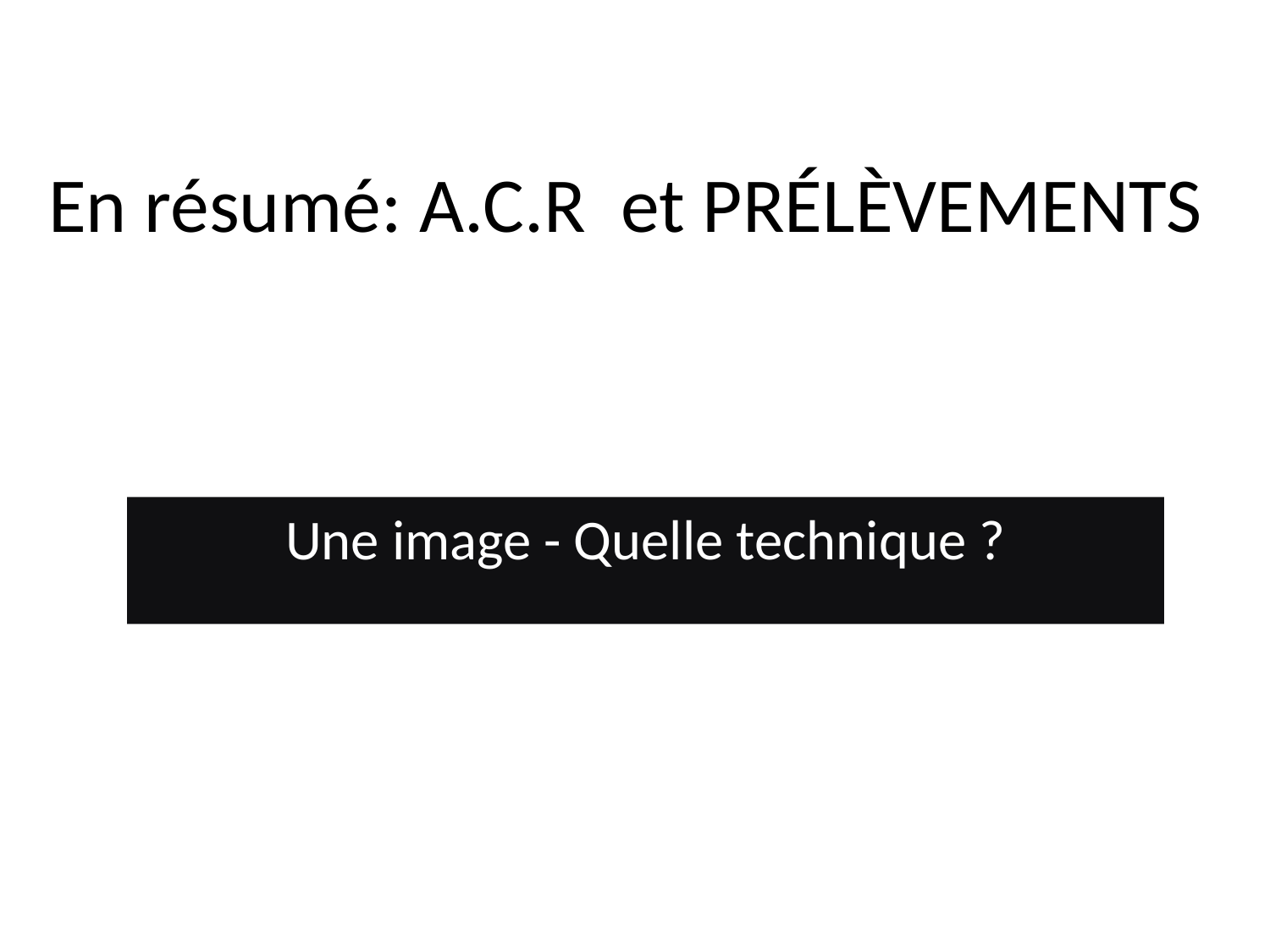

# En résumé: A.C.R  et PRÉLÈVEMENTS
Une image - Quelle technique ?